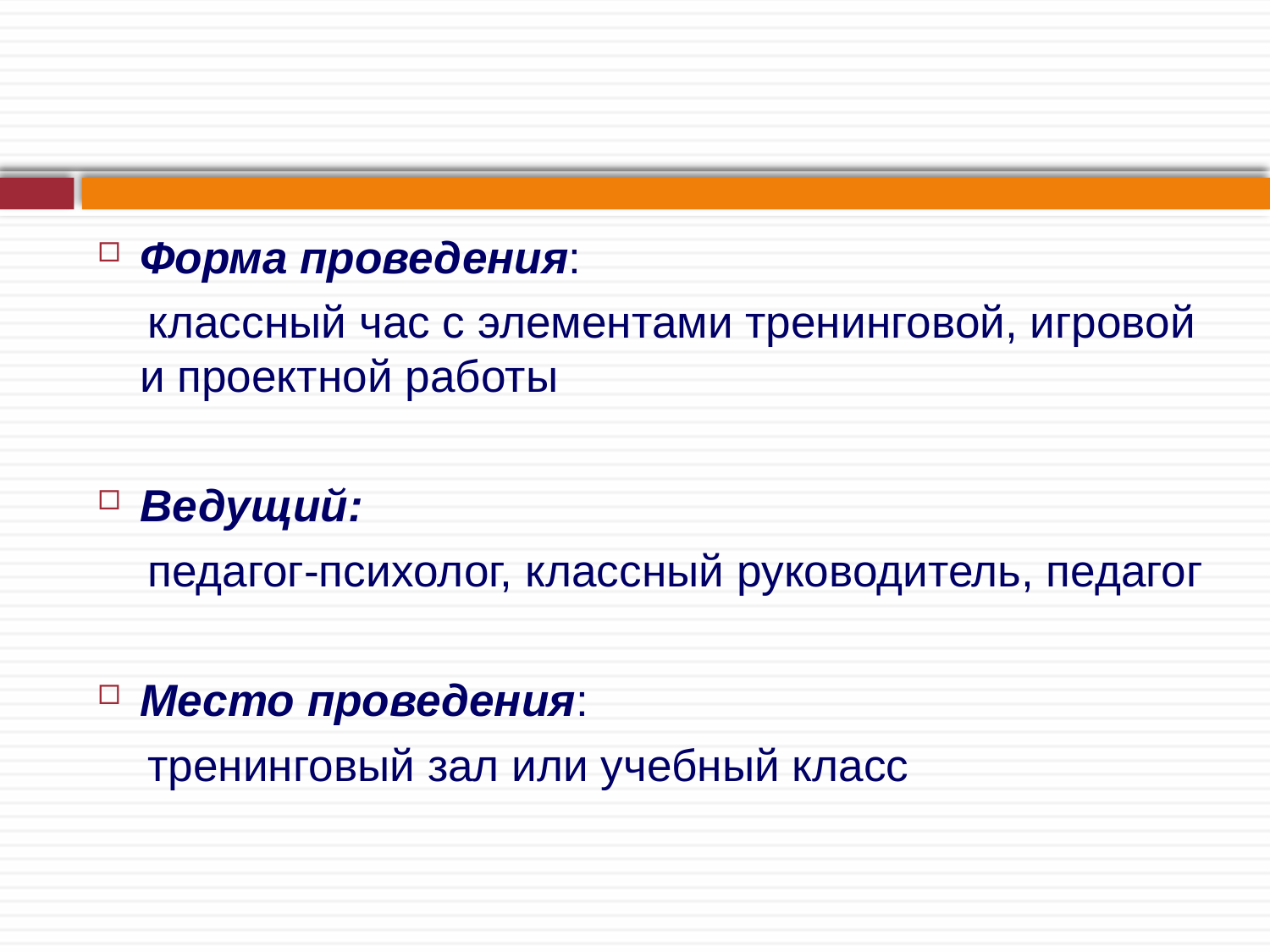

Форма проведения:
    классный час с элементами тренинговой, игровой и проектной работы

Ведущий:
    педагог-психолог, классный руководитель, педагог

Место проведения:
    тренинговый зал или учебный класс